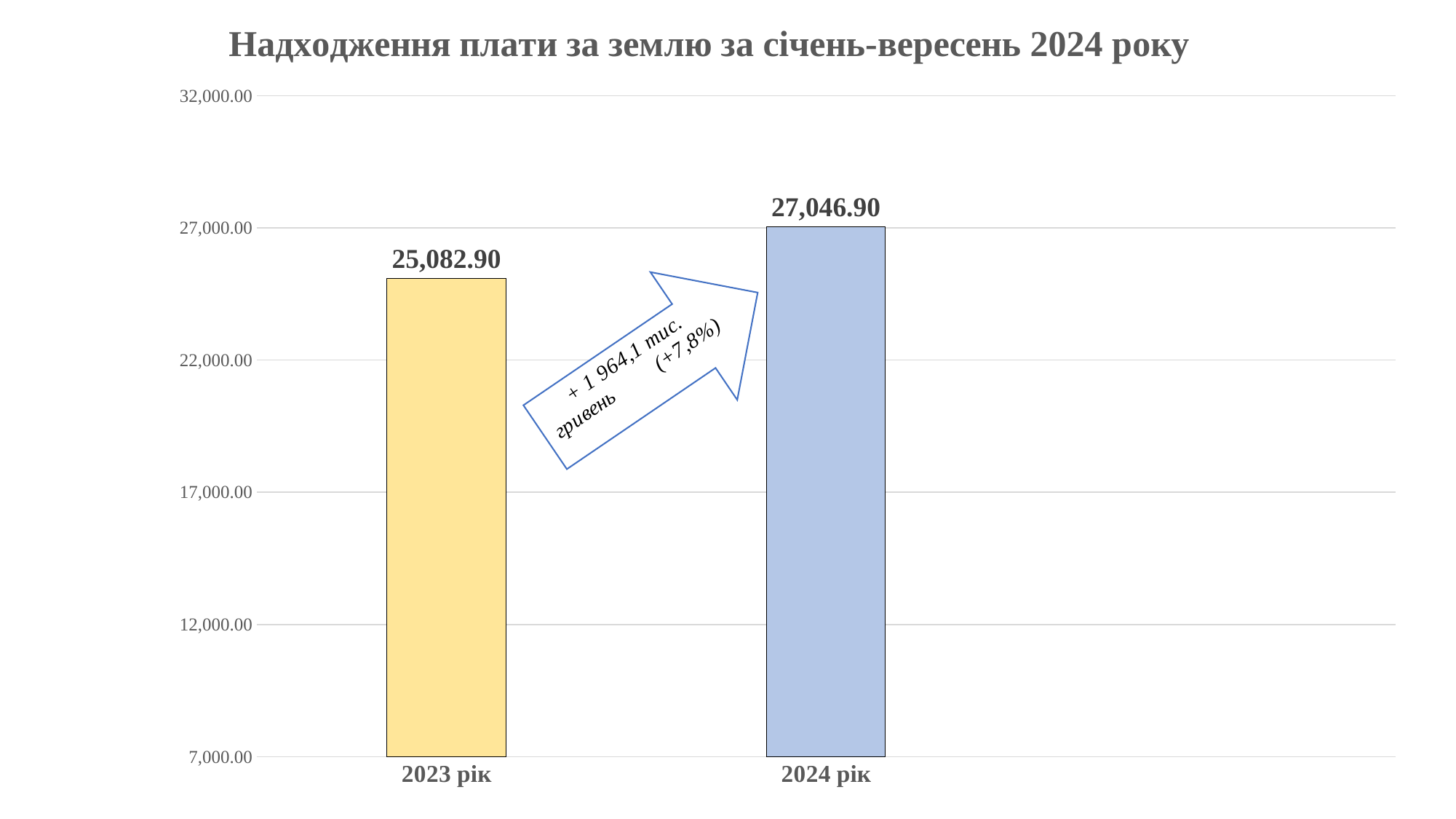

### Chart: Надходження плати за землю за січень-вересень 2024 року

| Category |  |
|---|---|
| 2023 рік | 25082.9 |
| 2024 рік | 27046.9 |